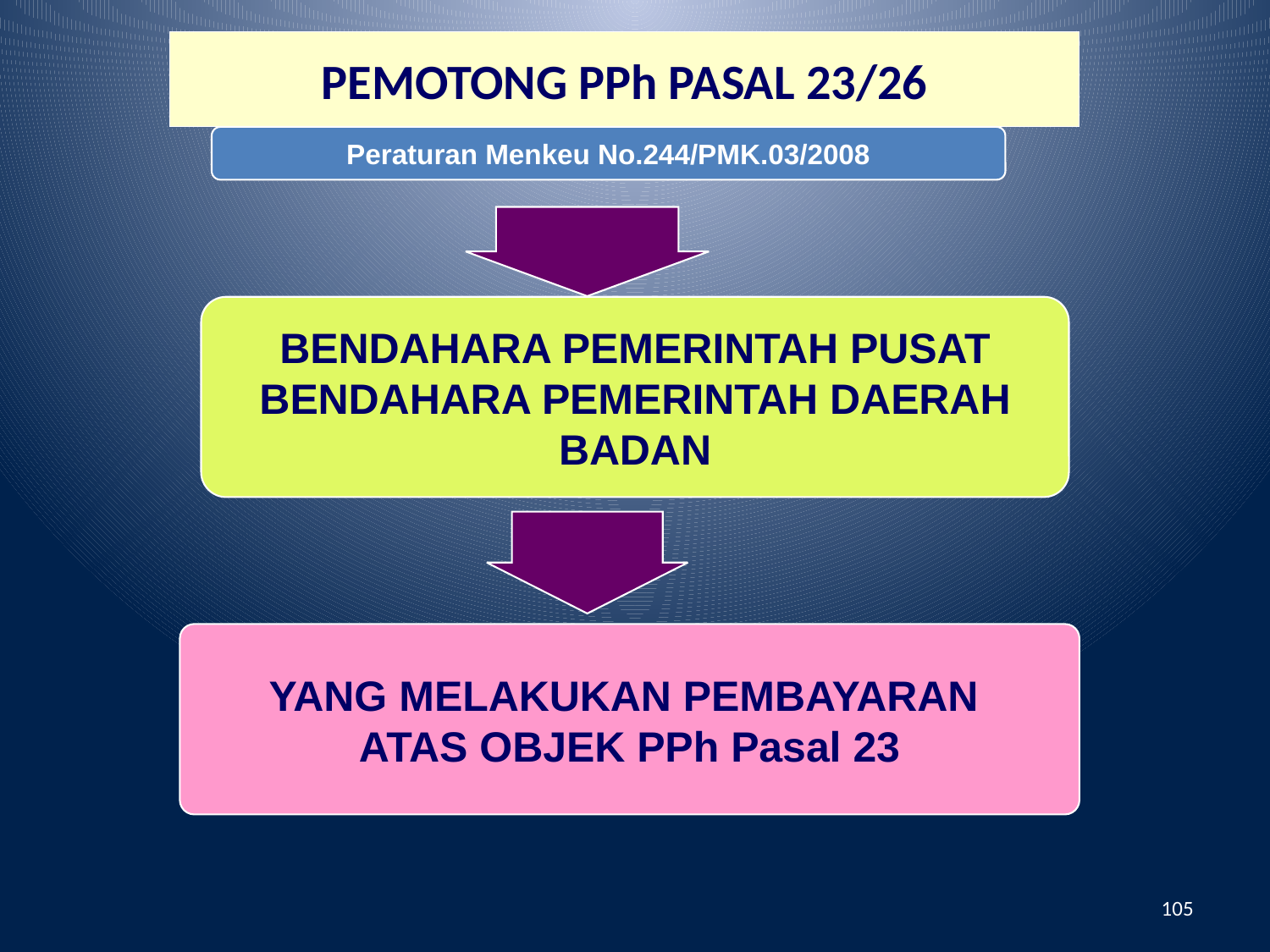

# PEMOTONG PPh PASAL 23/26
Peraturan Menkeu No.244/PMK.03/2008

BENDAHARA PEMERINTAH PUSAT
BENDAHARA PEMERINTAH DAERAH
BADAN

YANG MELAKUKAN PEMBAYARAN
ATAS OBJEK PPh Pasal 23

105